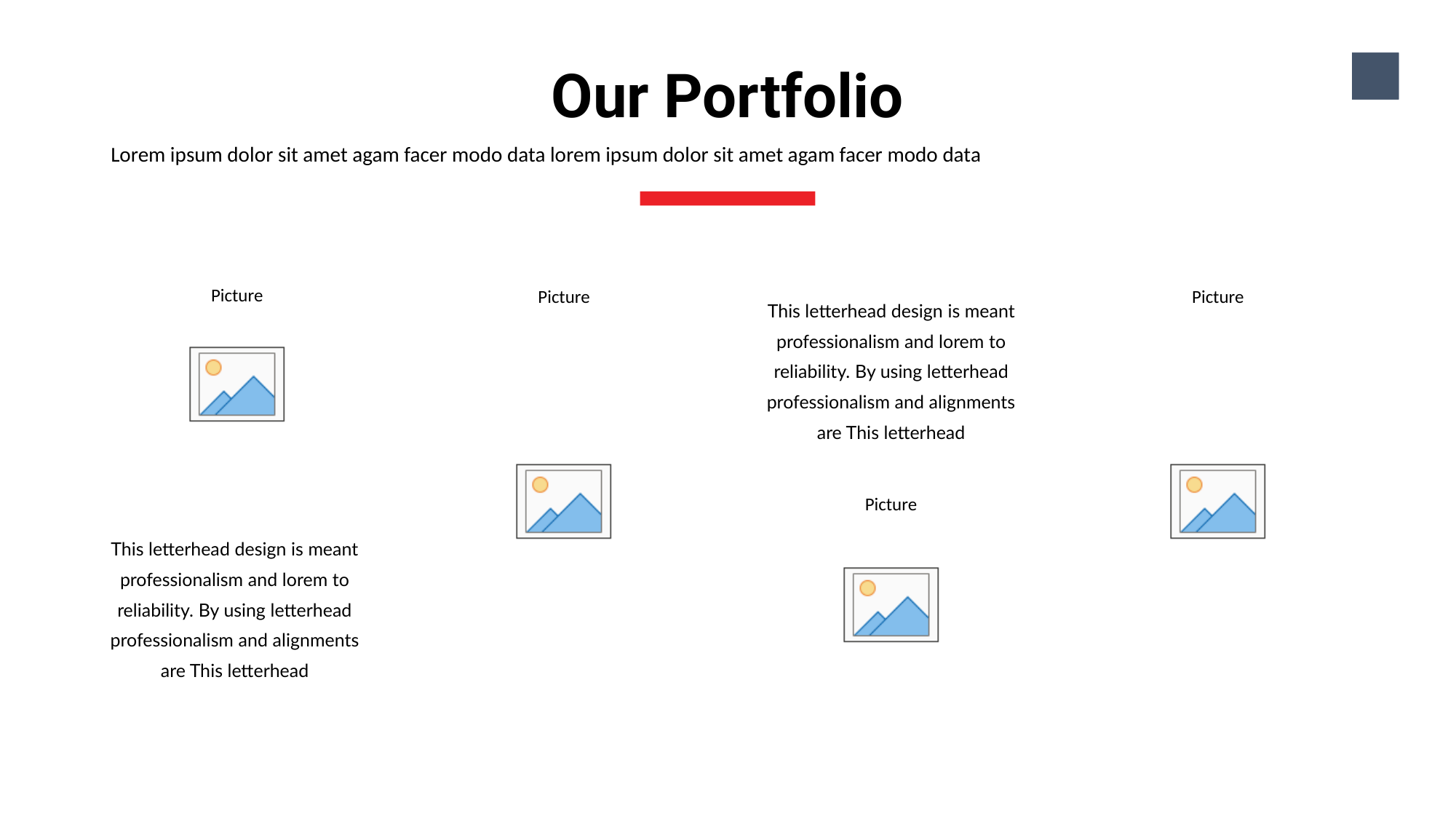

Our Portfolio
12
Lorem ipsum dolor sit amet agam facer modo data lorem ipsum dolor sit amet agam facer modo data

This letterhead design is meant professionalism and lorem to reliability. By using letterhead professionalism and alignments are This letterhead

This letterhead design is meant professionalism and lorem to reliability. By using letterhead professionalism and alignments are This letterhead